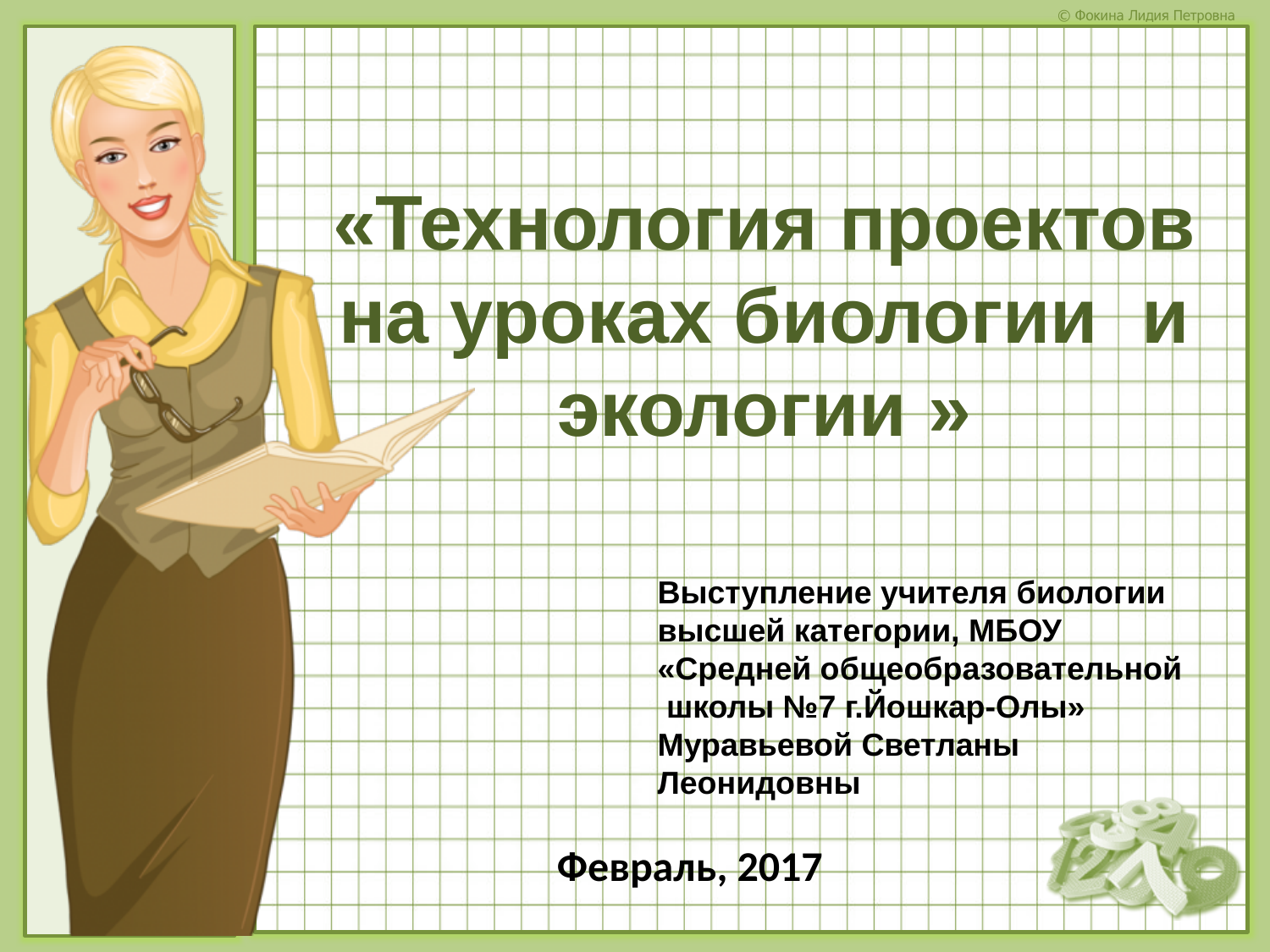

# «Технология проектов на уроках биологии  и экологии »
Выступление учителя биологии  высшей категории, МБОУ «Средней общеобразовательной  школы №7 г.Йошкар-Олы»
Муравьевой Светланы Леонидовны

Февраль, 2017